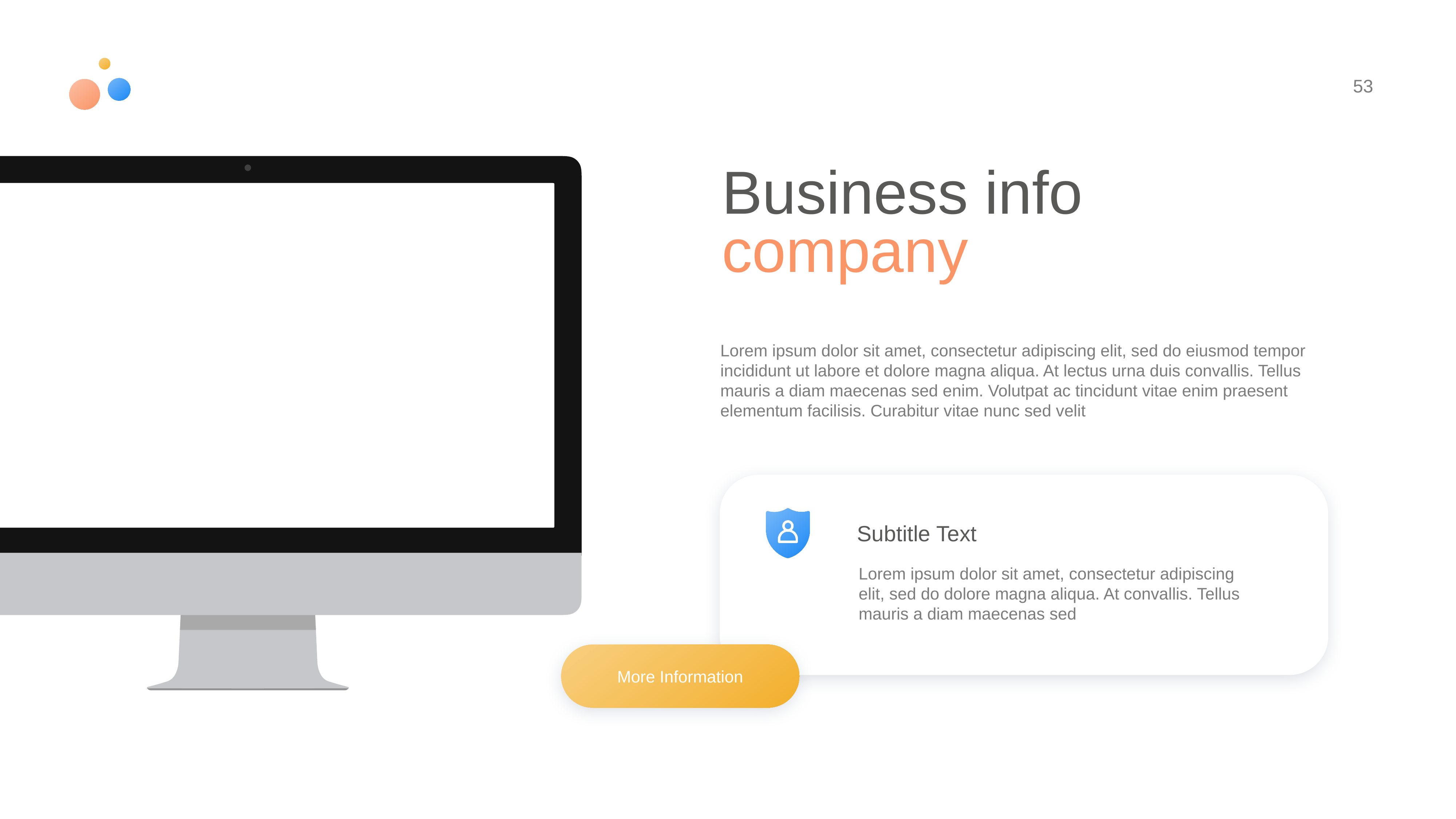

53

Business info
company

Lorem ipsum dolor sit amet, consectetur adipiscing elit, sed do eiusmod tempor incididunt ut labore et dolore magna aliqua. At lectus urna duis convallis. Tellus mauris a diam maecenas sed enim. Volutpat ac tincidunt vitae enim praesent elementum facilisis. Curabitur vitae nunc sed velit

Subtitle Text
Lorem ipsum dolor sit amet, consectetur adipiscing elit, sed do dolore magna aliqua. At convallis. Tellus mauris a diam maecenas sed

More Information